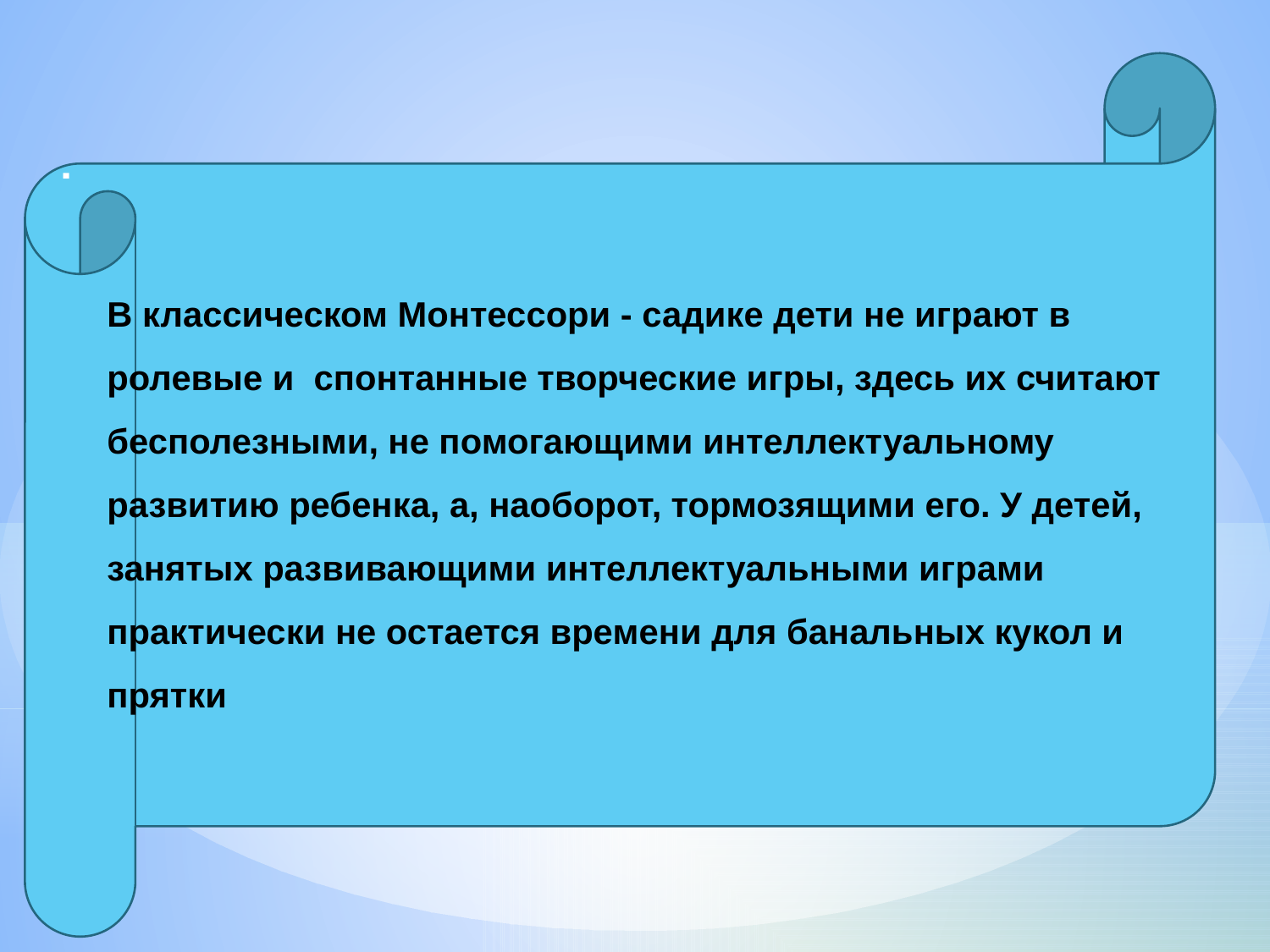

.

В классическом Монтессори - садике дети не играют в ролевые и  спонтанные творческие игры, здесь их считают бесполезными, не помогающими интеллектуальному развитию ребенка, а, наоборот, тормозящими его. У детей, занятых развивающими интеллектуальными играми практически не остается времени для банальных кукол и прятки